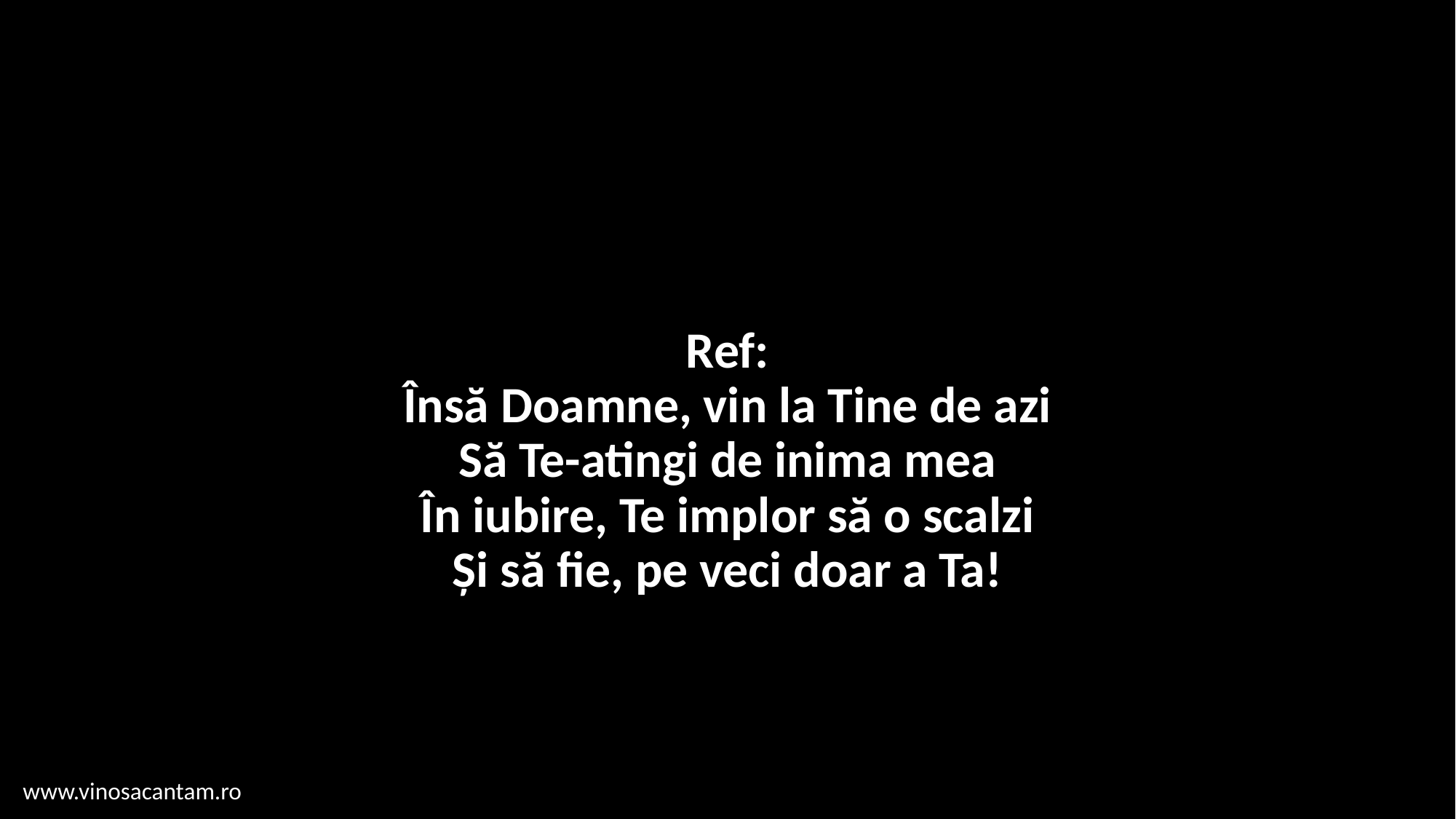

# Ref: Însă Doamne, vin la Tine de azi Să Te-atingi de inima mea În iubire, Te implor să o scalzi Și să fie, pe veci doar a Ta!
www.vinosacantam.ro